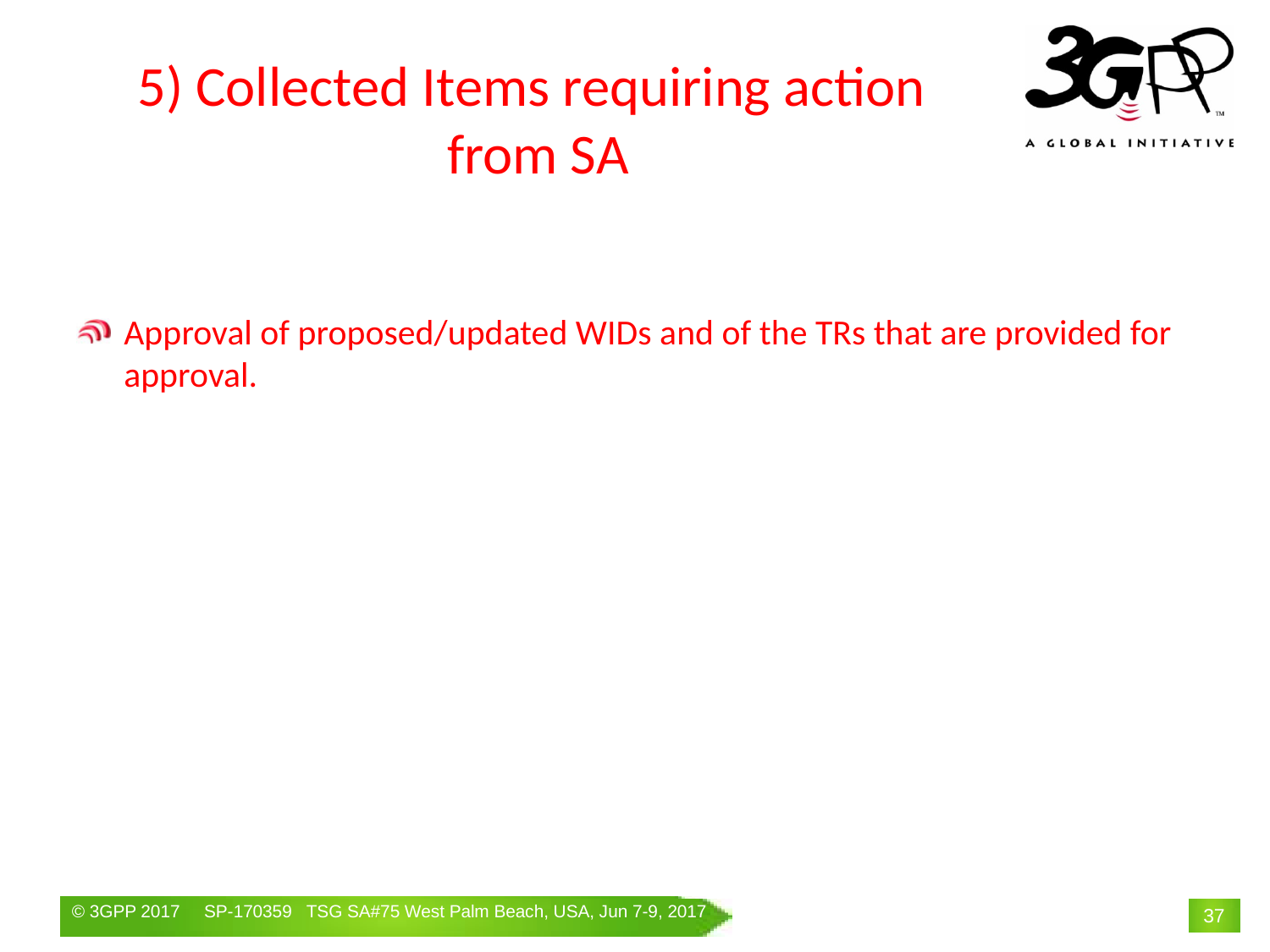

# 5) Collected Items requiring action from SA
Approval of proposed/updated WIDs and of the TRs that are provided for approval.